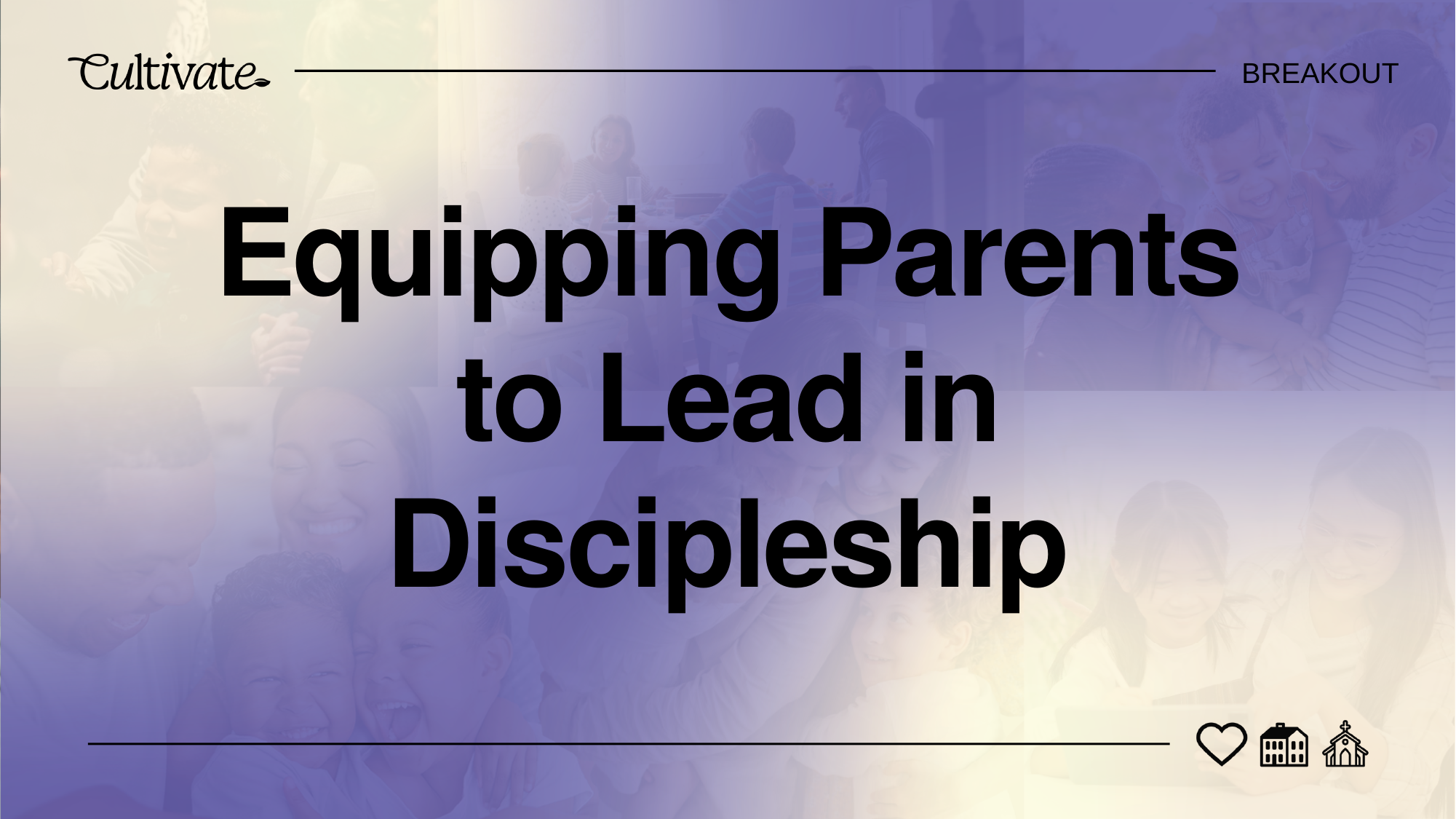

BREAKOUT

Equipping Parents to Lead in Discipleship